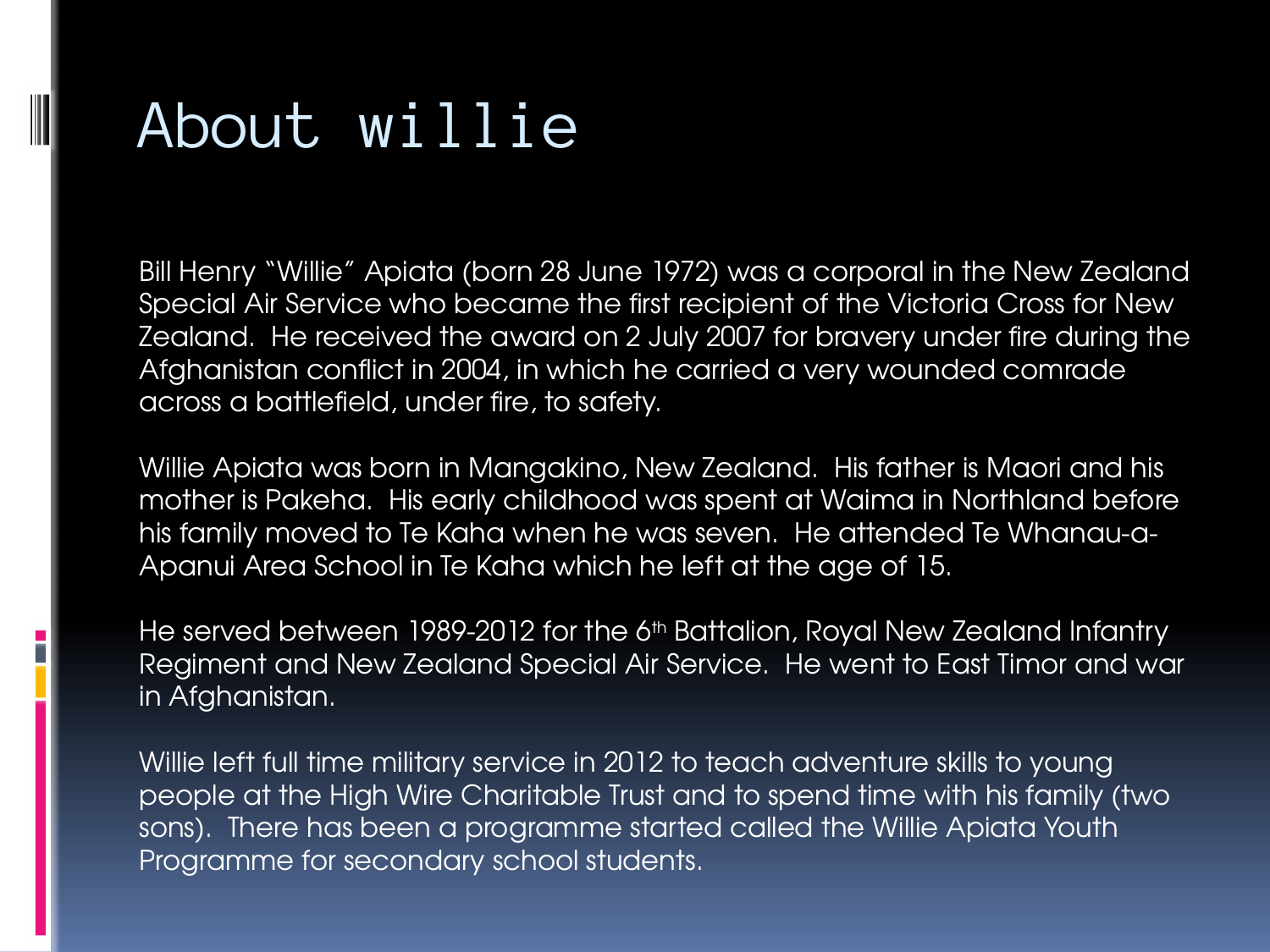

# About willie
Bill Henry “Willie” Apiata (born 28 June 1972) was a corporal in the New Zealand Special Air Service who became the first recipient of the Victoria Cross for New Zealand.  He received the award on 2 July 2007 for bravery under fire during the Afghanistan conflict in 2004, in which he carried a very wounded comrade across a battlefield, under fire, to safety.

Willie Apiata was born in Mangakino, New Zealand.  His father is Maori and his mother is Pakeha.  His early childhood was spent at Waima in Northland before his family moved to Te Kaha when he was seven.  He attended Te Whanau-a-Apanui Area School in Te Kaha which he left at the age of 15.

He served between 1989-2012 for the 6th Battalion, Royal New Zealand Infantry Regiment and New Zealand Special Air Service.  He went to East Timor and war in Afghanistan.

Willie left full time military service in 2012 to teach adventure skills to young people at the High Wire Charitable Trust and to spend time with his family (two sons).  There has been a programme started called the Willie Apiata Youth Programme for secondary school students.